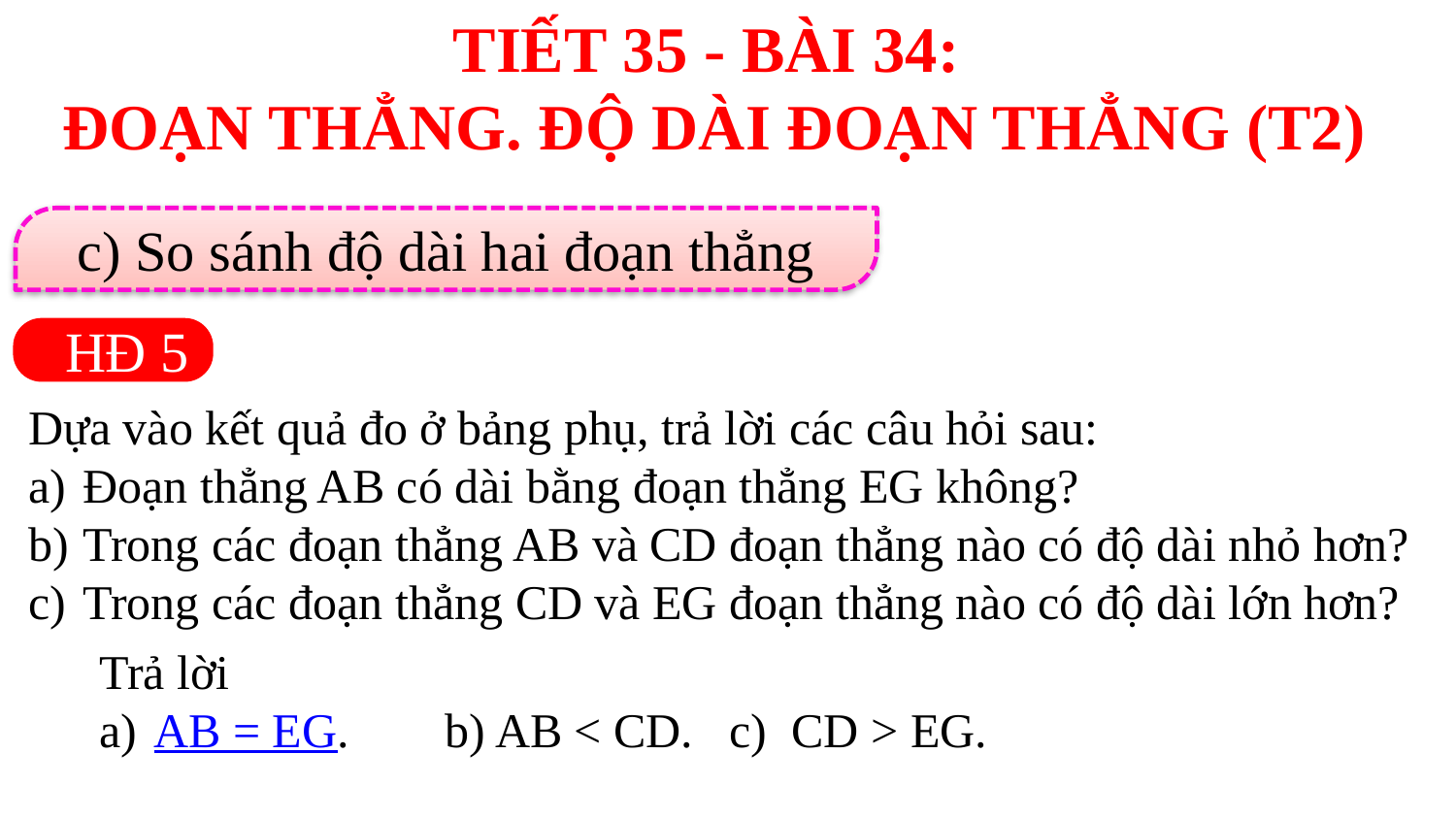

Tiết 35 - BÀI 34:
ĐoẠN THẲNG. ĐỘ DÀI ĐOẠN THẲNG (T2)
c) So sánh độ dài hai đoạn thẳng
HĐ 5
Dựa vào kết quả đo ở bảng phụ, trả lời các câu hỏi sau:
Đoạn thẳng AB có dài bằng đoạn thẳng EG không?
Trong các đoạn thẳng AB và CD đoạn thẳng nào có độ dài nhỏ hơn?
Trong các đoạn thẳng CD và EG đoạn thẳng nào có độ dài lớn hơn?

Trả lời
AB = EG. 	b) AB < CD.   c)  CD > EG.